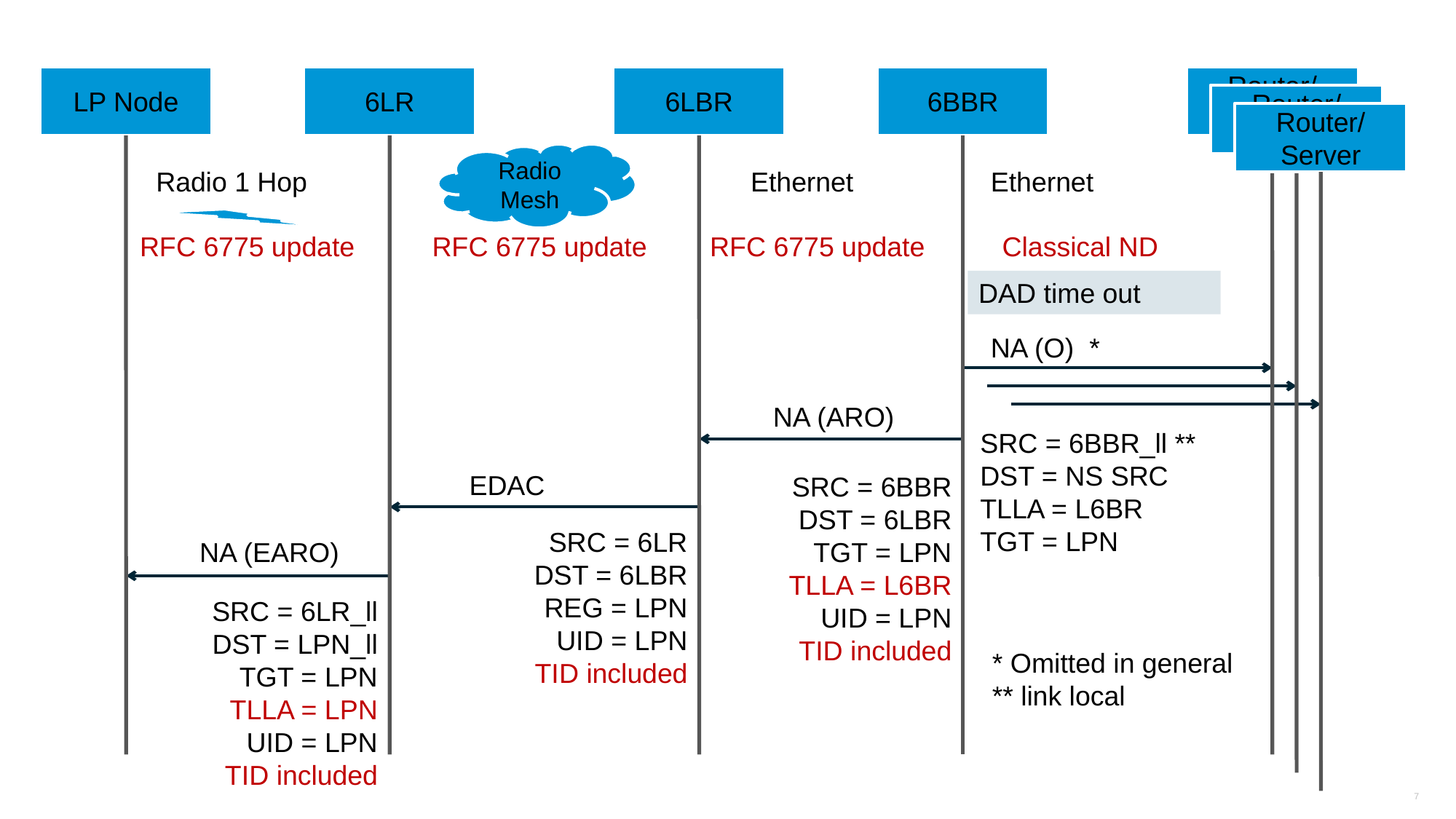

LP Node
6LR
6LBR
6BBR
Router/Server
LP Node
6LR
6LBR
6BBR
Router/Server
Router/Server
Router/Server
Router/Server
Router/Server
Ethernet
Radio Mesh
Radio 1 Hop
Ethernet

RFC 6775 update
RFC 6775 update
RFC 6775 update
Classical ND
DAD time out
NA (O)  *
NA (ARO)
SRC = 6BBR_ll **
DST = NS SRC
TLLA = L6BR
TGT = LPN

EDAC
SRC = 6BBR
DST = 6LBR
TGT = LPN
TLLA = L6BR
UID = LPN
TID included
SRC = 6LR
DST = 6LBR
REG = LPN
UID = LPN
TID included
NA (EARO)
SRC = 6LR_ll
DST = LPN_ll
TGT = LPN
TLLA = LPN
UID = LPN
TID included
* Omitted in general
** link local